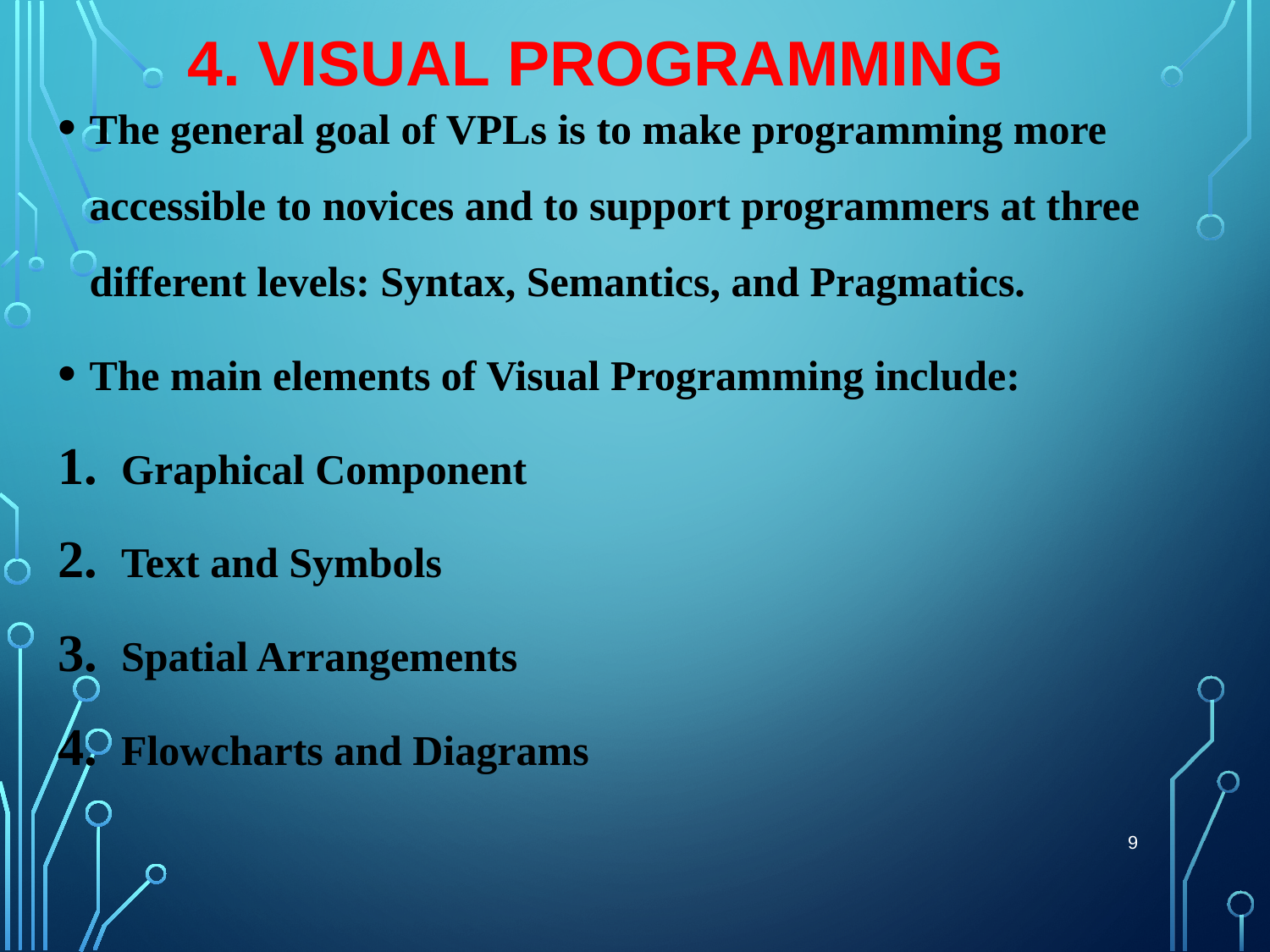

# 4. Visual Programming
The general goal of VPLs is to make programming more accessible to novices and to support programmers at three different levels: Syntax, Semantics, and Pragmatics.
The main elements of Visual Programming include:
Graphical Component
Text and Symbols
Spatial Arrangements
Flowcharts and Diagrams
9